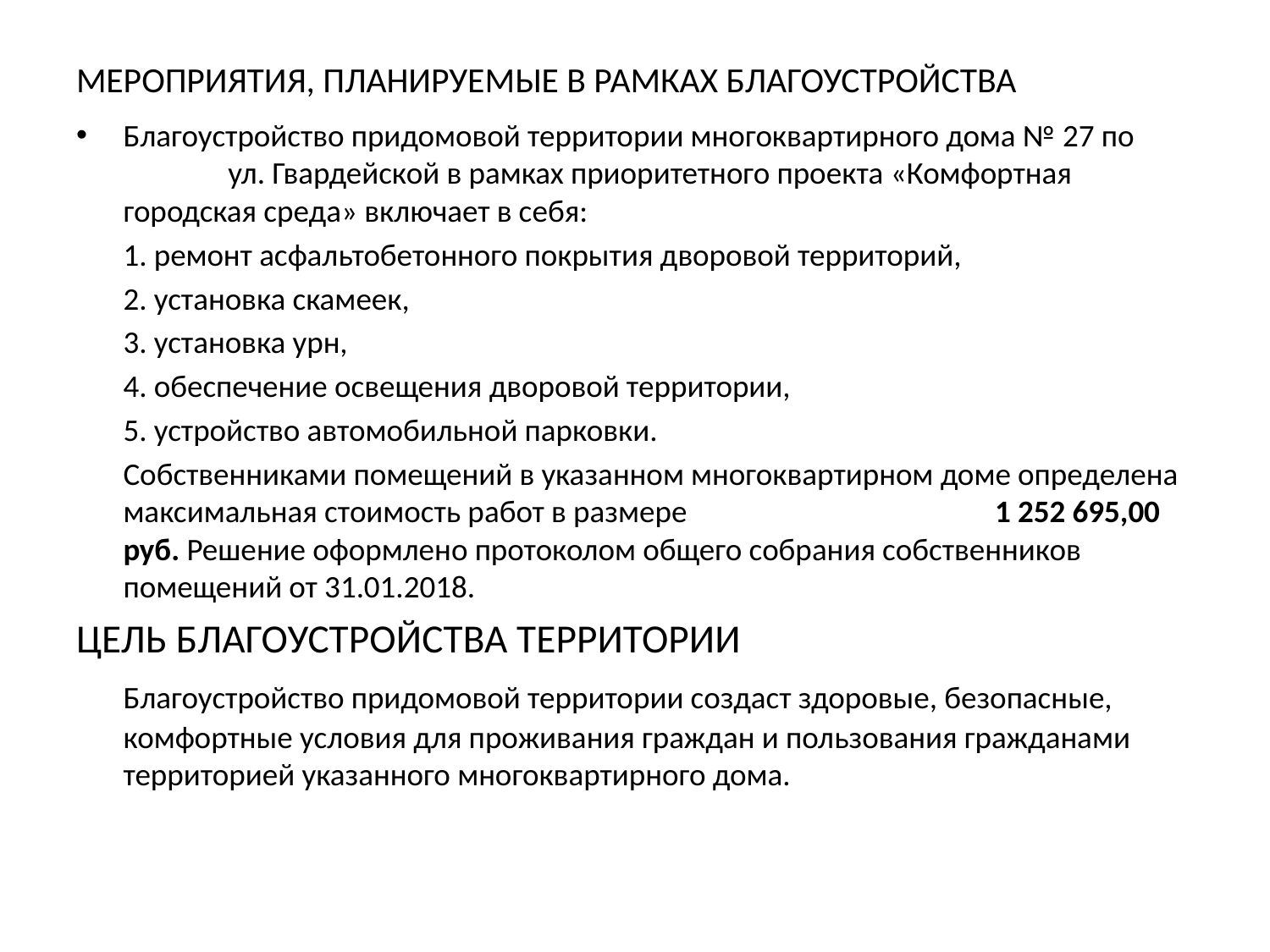

# МЕРОПРИЯТИЯ, ПЛАНИРУЕМЫЕ В РАМКАХ БЛАГОУСТРОЙСТВА
Благоустройство придомовой территории многоквартирного дома № 27 по                        ул. Гвардейской в рамках приоритетного проекта «Комфортная городская среда» включает в себя:
	1. ремонт асфальтобетонного покрытия дворовой территорий,
	2. установка скамеек,
	3. установка урн,
	4. обеспечение освещения дворовой территории,
	5. устройство автомобильной парковки.
	Собственниками помещений в указанном многоквартирном доме определена максимальная стоимость работ в размере                                            1 252 695,00 руб. Решение оформлено протоколом общего собрания собственников помещений от 31.01.2018.
ЦЕЛЬ БЛАГОУСТРОЙСТВА ТЕРРИТОРИИ
	Благоустройство придомовой территории создаст здоровые, безопасные, комфортные условия для проживания граждан и пользования гражданами территорией указанного многоквартирного дома.